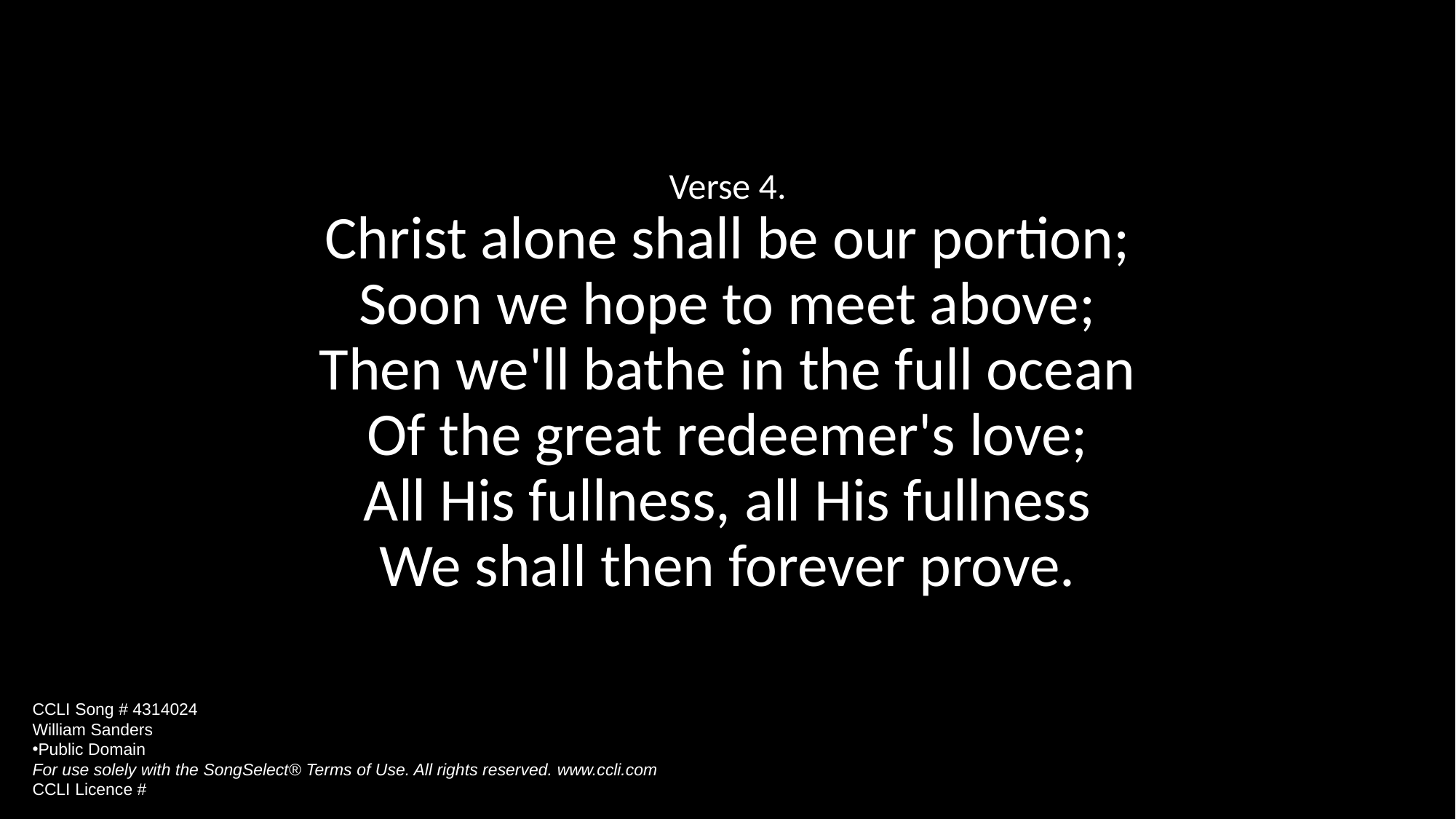

Verse 4.
Christ alone shall be our portion;
Soon we hope to meet above;
Then we'll bathe in the full ocean
Of the great redeemer's love;
All His fullness, all His fullness
We shall then forever prove.
CCLI Song # 4314024
William Sanders
Public Domain
For use solely with the SongSelect® Terms of Use. All rights reserved. www.ccli.com
CCLI Licence #